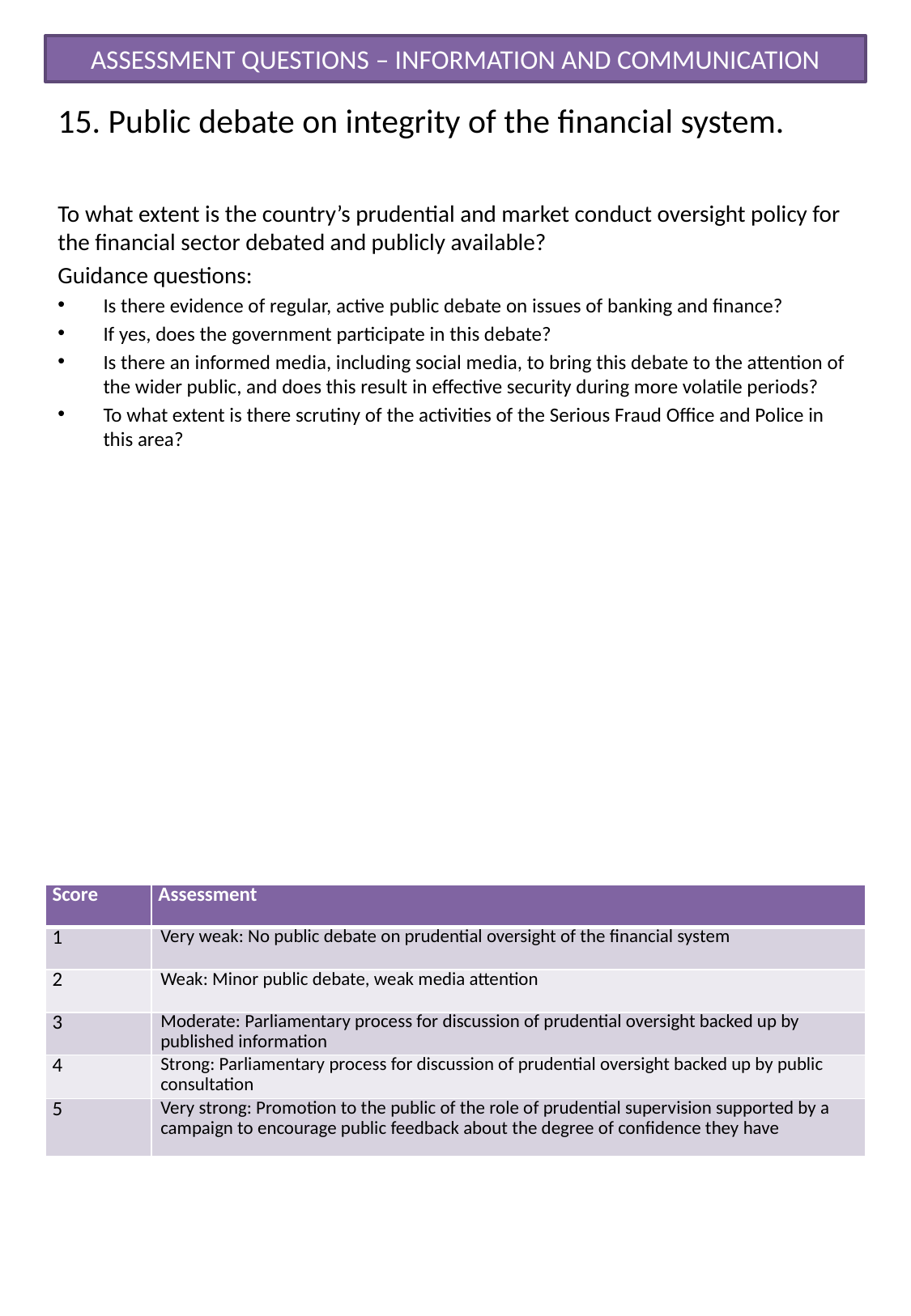

ASSESSMENT QUESTIONS – INFORMATION AND COMMUNICATION
# 15. Public debate on integrity of the financial system.
To what extent is the country’s prudential and market conduct oversight policy for the financial sector debated and publicly available?
Guidance questions:
Is there evidence of regular, active public debate on issues of banking and finance?
If yes, does the government participate in this debate?
Is there an informed media, including social media, to bring this debate to the attention of the wider public, and does this result in effective security during more volatile periods?
To what extent is there scrutiny of the activities of the Serious Fraud Office and Police in this area?
| Score | Assessment |
| --- | --- |
| 1 | Very weak: No public debate on prudential oversight of the financial system |
| 2 | Weak: Minor public debate, weak media attention |
| 3 | Moderate: Parliamentary process for discussion of prudential oversight backed up by published information |
| 4 | Strong: Parliamentary process for discussion of prudential oversight backed up by public consultation |
| 5 | Very strong: Promotion to the public of the role of prudential supervision supported by a campaign to encourage public feedback about the degree of confidence they have |